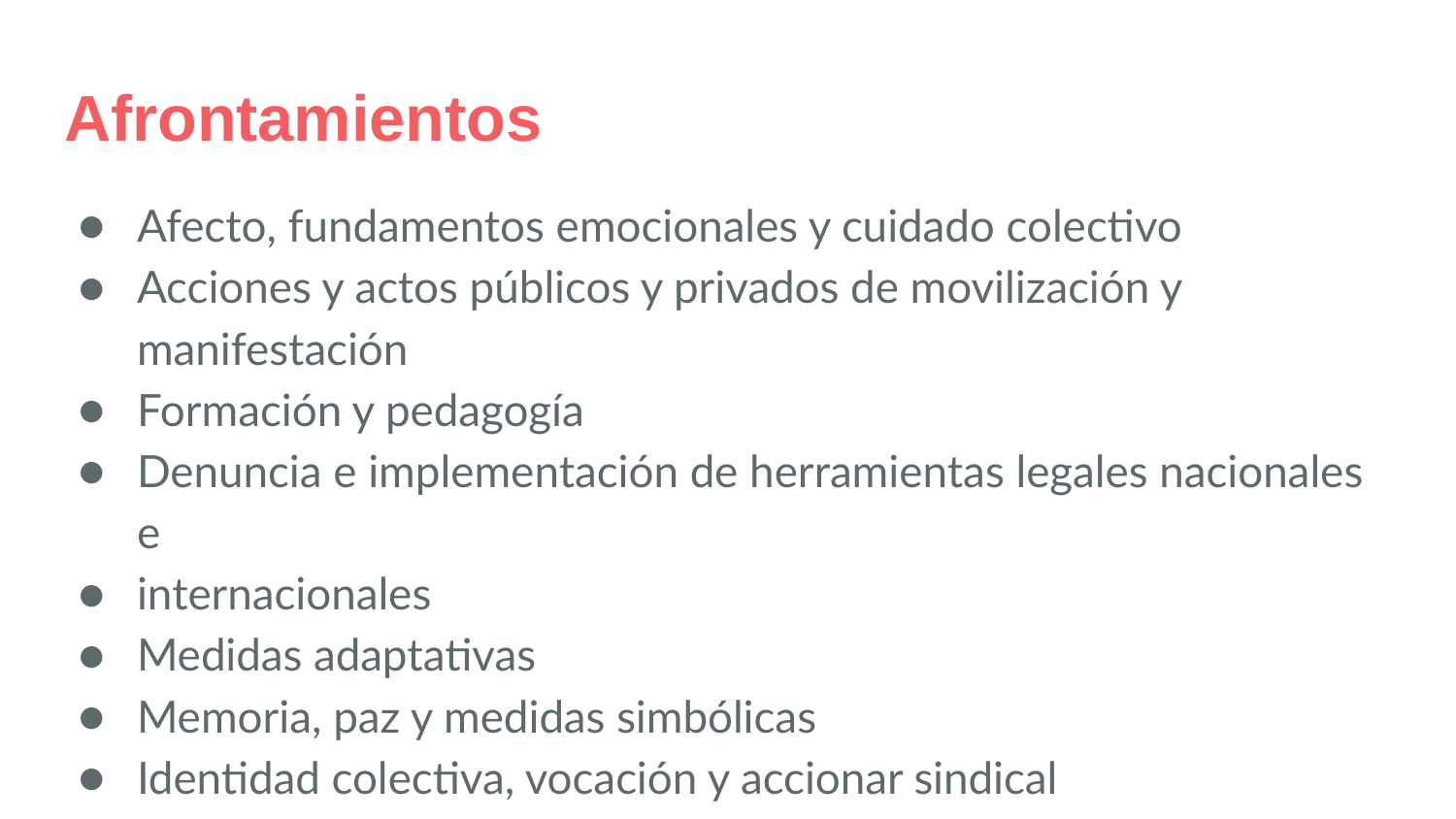

Afrontamientos
Afecto, fundamentos emocionales y cuidado colectivo
Acciones y actos públicos y privados de movilización y manifestación
Formación y pedagogía
Denuncia e implementación de herramientas legales nacionales e
internacionales
Medidas adaptativas
Memoria, paz y medidas simbólicas
Identidad colectiva, vocación y accionar sindical
Medidas diferenciales